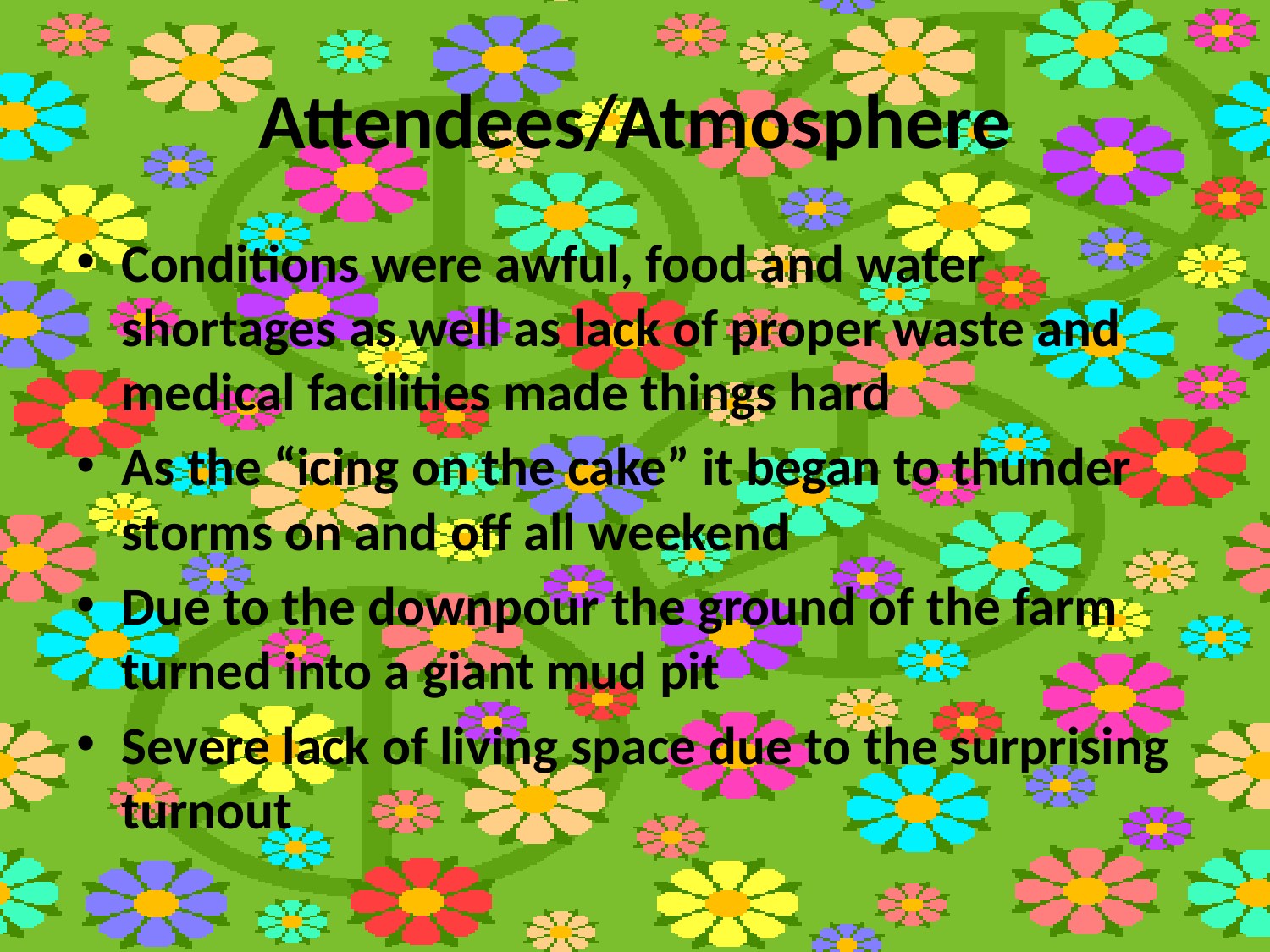

# Attendees/Atmosphere
Conditions were awful, food and water shortages as well as lack of proper waste and medical facilities made things hard
As the “icing on the cake” it began to thunder storms on and off all weekend
Due to the downpour the ground of the farm turned into a giant mud pit
Severe lack of living space due to the surprising turnout